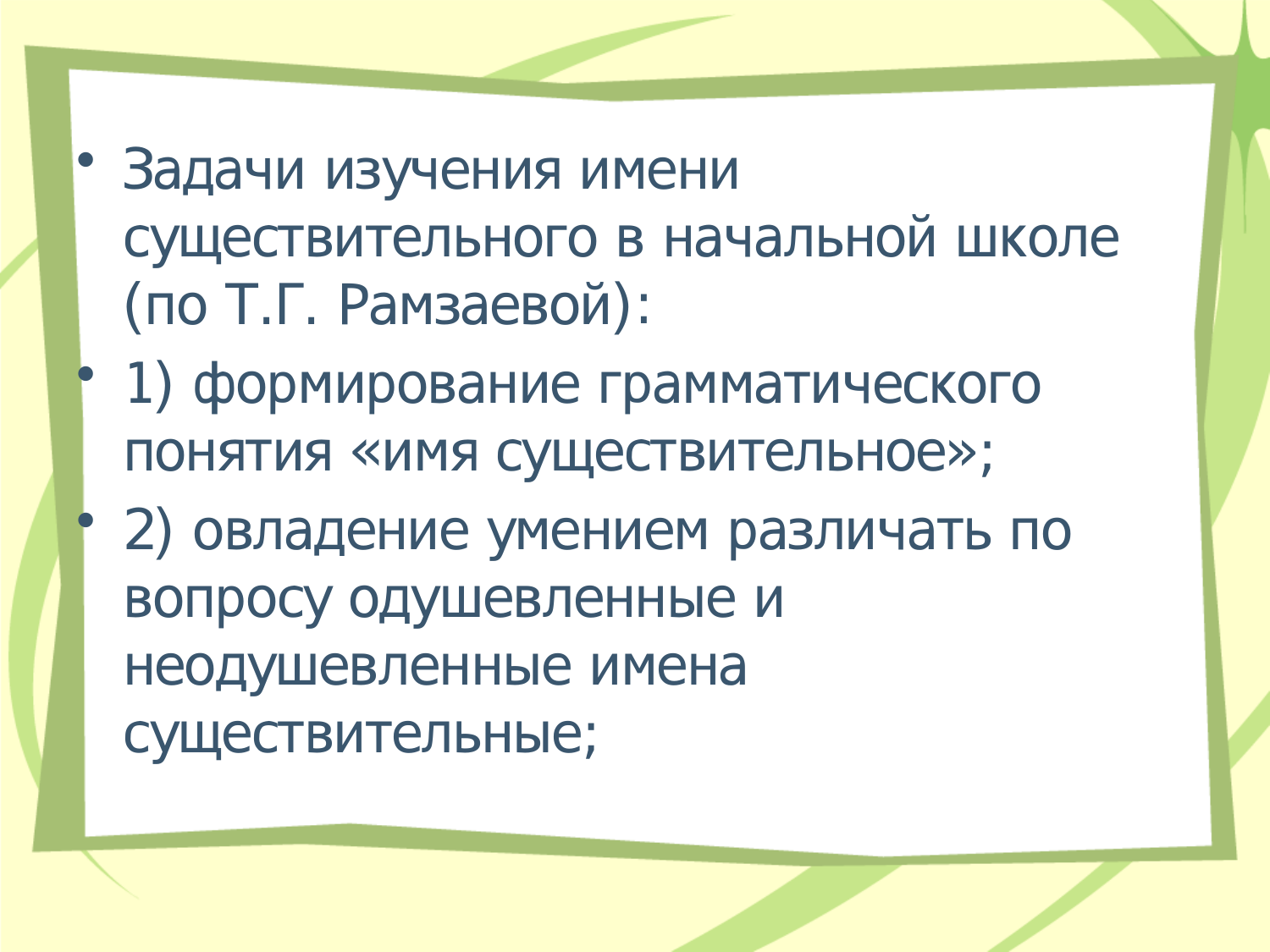

Задачи изучения имени существительного в начальной школе (по Т.Г. Рамзаевой):
1) формирование грамматического понятия «имя существительное»;
2) овладение умением различать по вопросу одушевленные и неодушевленные имена существительные;